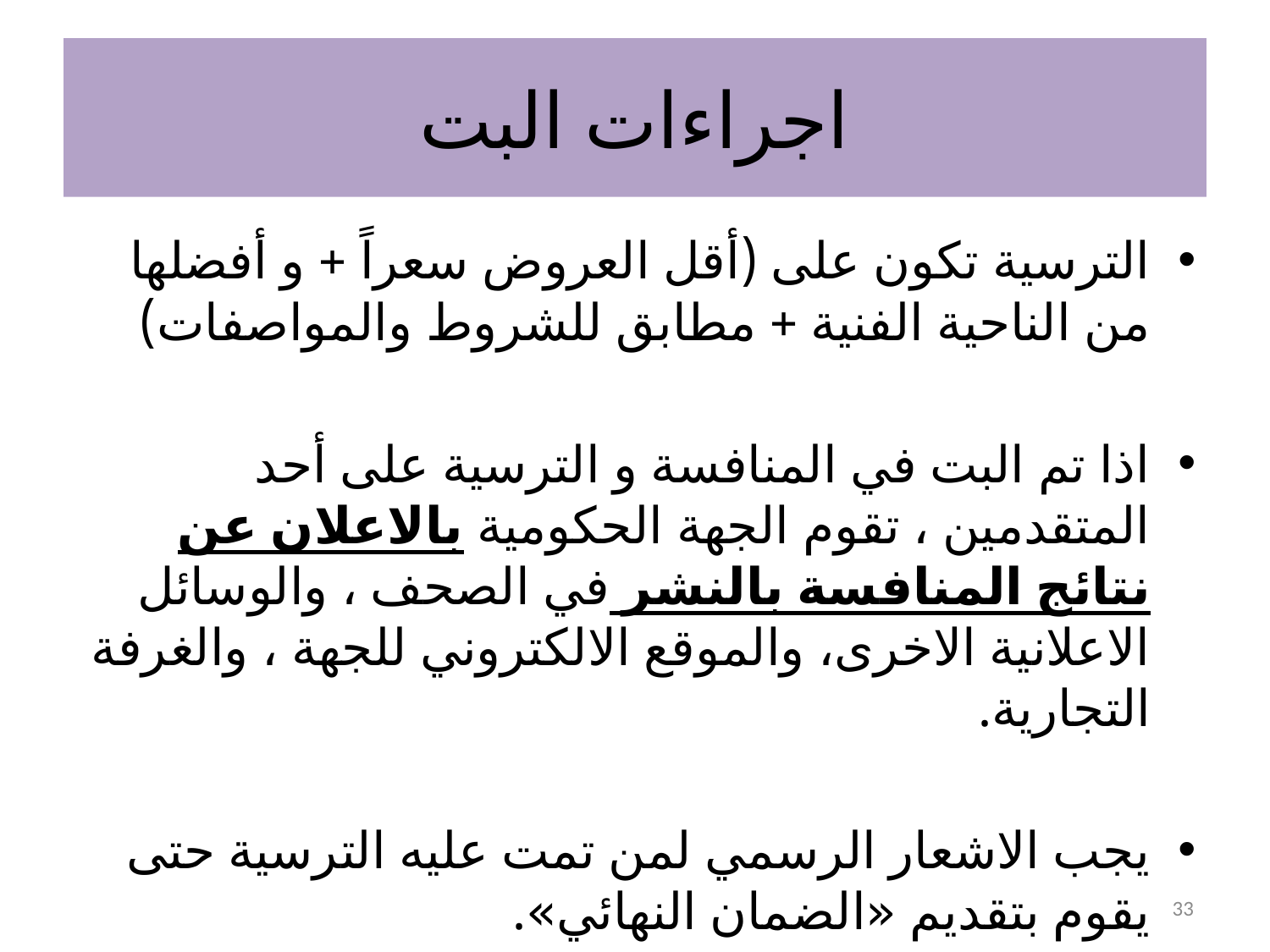

# اجراءات البت
الترسية تكون على (أقل العروض سعراً + و أفضلها من الناحية الفنية + مطابق للشروط والمواصفات)

اذا تم البت في المنافسة و الترسية على أحد المتقدمين ، تقوم الجهة الحكومية بالاعلان عن نتائج المنافسة بالنشر في الصحف ، والوسائل الاعلانية الاخرى، والموقع الالكتروني للجهة ، والغرفة التجارية.

يجب الاشعار الرسمي لمن تمت عليه الترسية حتى يقوم بتقديم «الضمان النهائي».

33